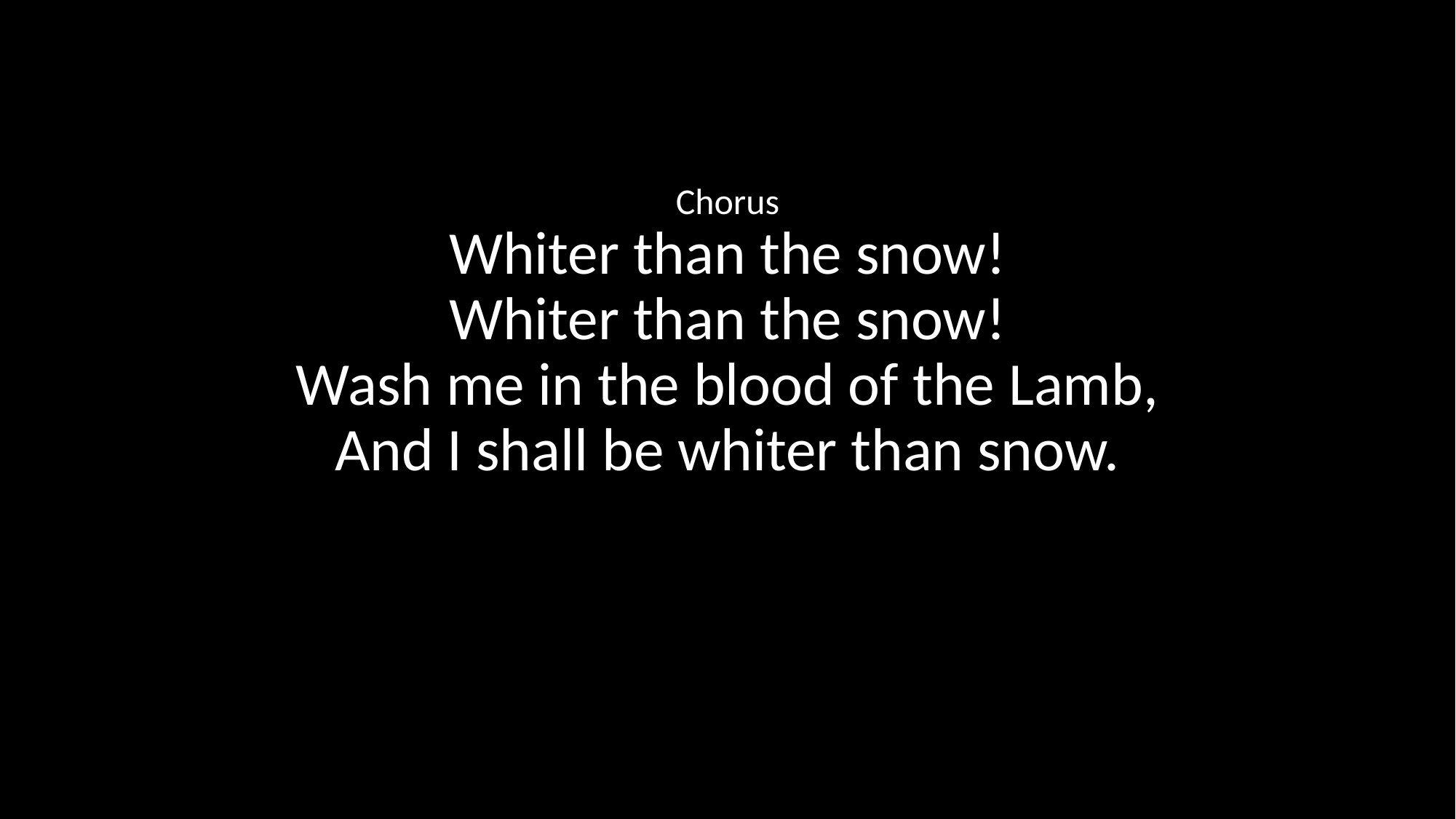

Chorus
Whiter than the snow!
Whiter than the snow!
Wash me in the blood of the Lamb,
And I shall be whiter than snow.